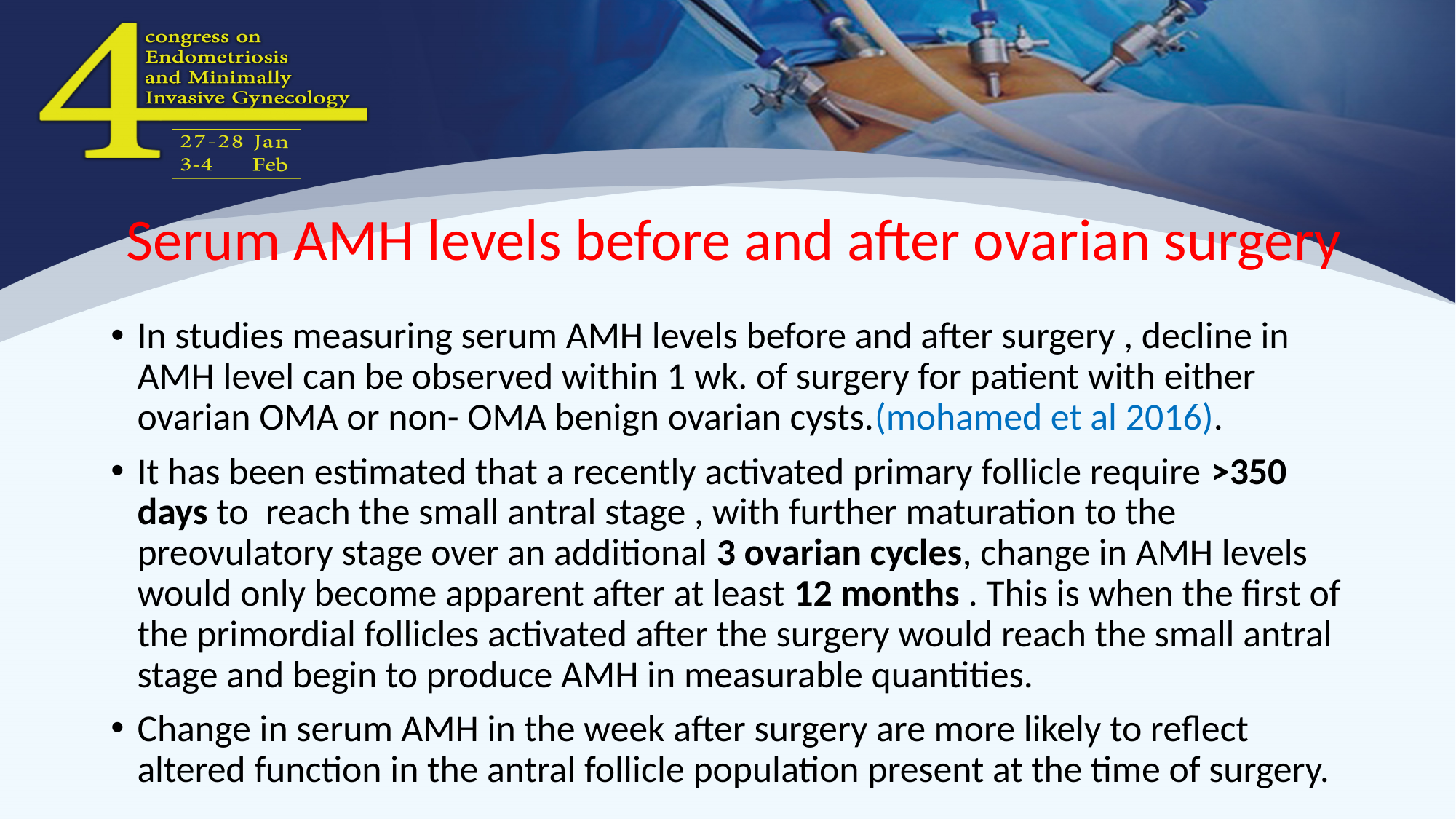

# Serum AMH levels before and after ovarian surgery
In studies measuring serum AMH levels before and after surgery , decline in AMH level can be observed within 1 wk. of surgery for patient with either ovarian OMA or non- OMA benign ovarian cysts.(mohamed et al 2016).
It has been estimated that a recently activated primary follicle require >350 days to  reach the small antral stage , with further maturation to the preovulatory stage over an additional 3 ovarian cycles, change in AMH levels would only become apparent after at least 12 months . This is when the first of the primordial follicles activated after the surgery would reach the small antral stage and begin to produce AMH in measurable quantities.
Change in serum AMH in the week after surgery are more likely to reflect altered function in the antral follicle population present at the time of surgery.